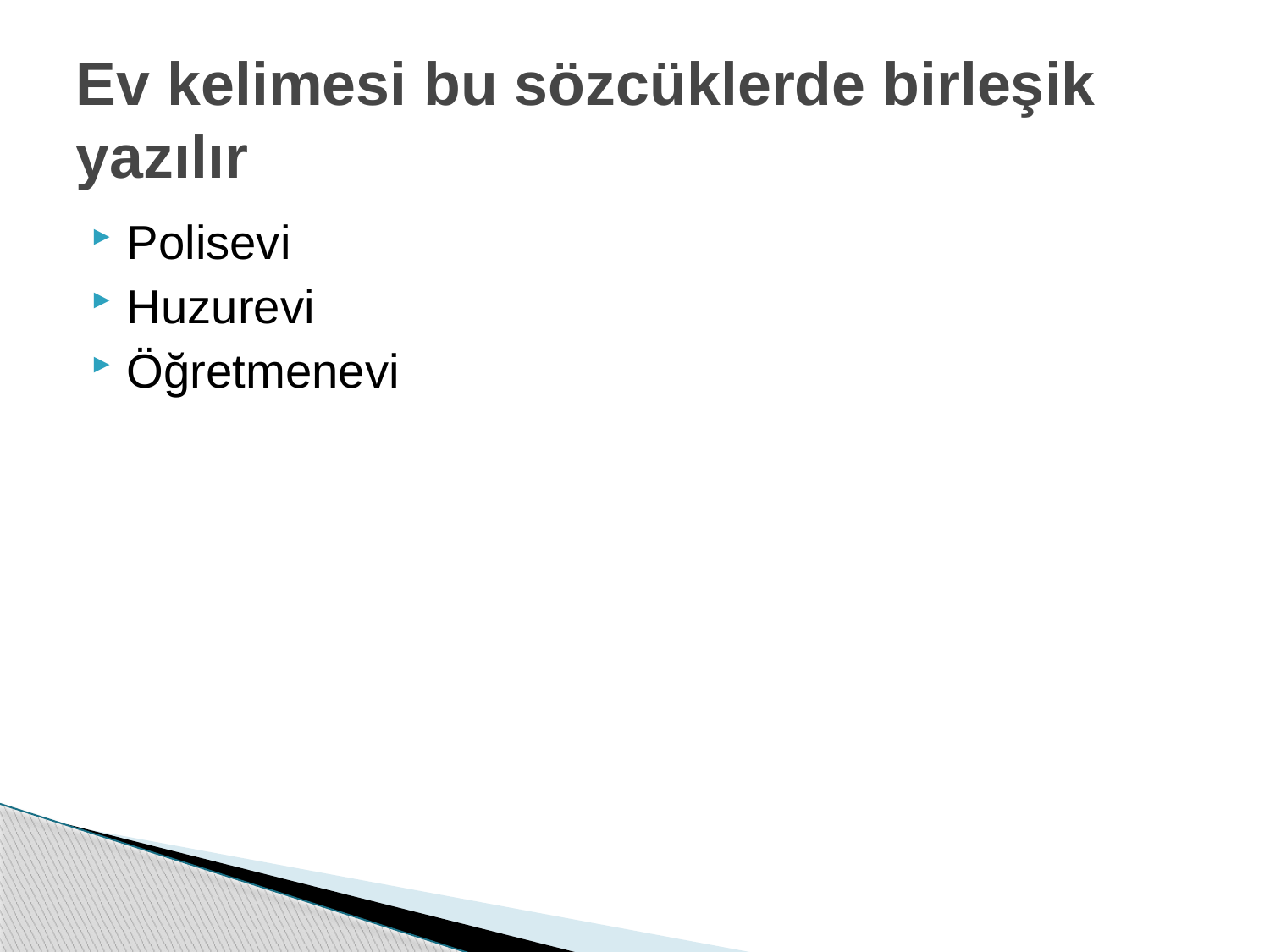

# Ev kelimesi bu sözcüklerde birleşik yazılır
Polisevi
Huzurevi
Öğretmenevi